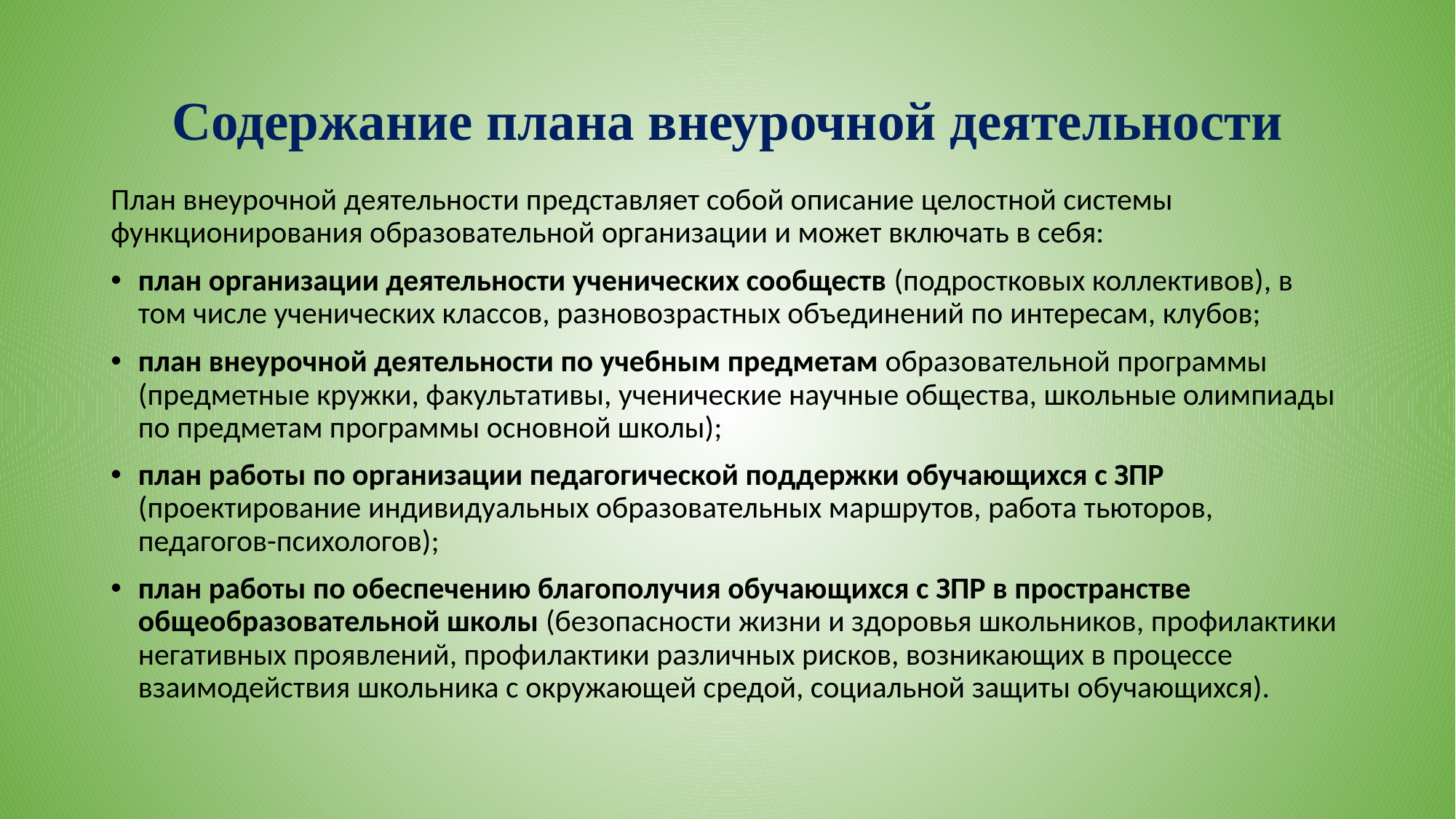

# Содержание плана внеурочной деятельности
План внеурочной деятельности представляет собой описание целостной системы функционирования образовательной организации и может включать в себя:
план организации деятельности ученических сообществ (подростковых коллективов), в том числе ученических классов, разновозрастных объединений по интересам, клубов;
план внеурочной деятельности по учебным предметам образовательной программы (предметные кружки, факультативы, ученические научные общества, школьные олимпиады по предметам программы основной школы);
план работы по организации педагогической поддержки обучающихся с ЗПР (проектирование индивидуальных образовательных маршрутов, работа тьюторов, педагогов-психологов);
план работы по обеспечению благополучия обучающихся с ЗПР в пространстве общеобразовательной школы (безопасности жизни и здоровья школьников, профилактики негативных проявлений, профилактики различных рисков, возникающих в процессе взаимодействия школьника с окружающей средой, социальной защиты обучающихся).